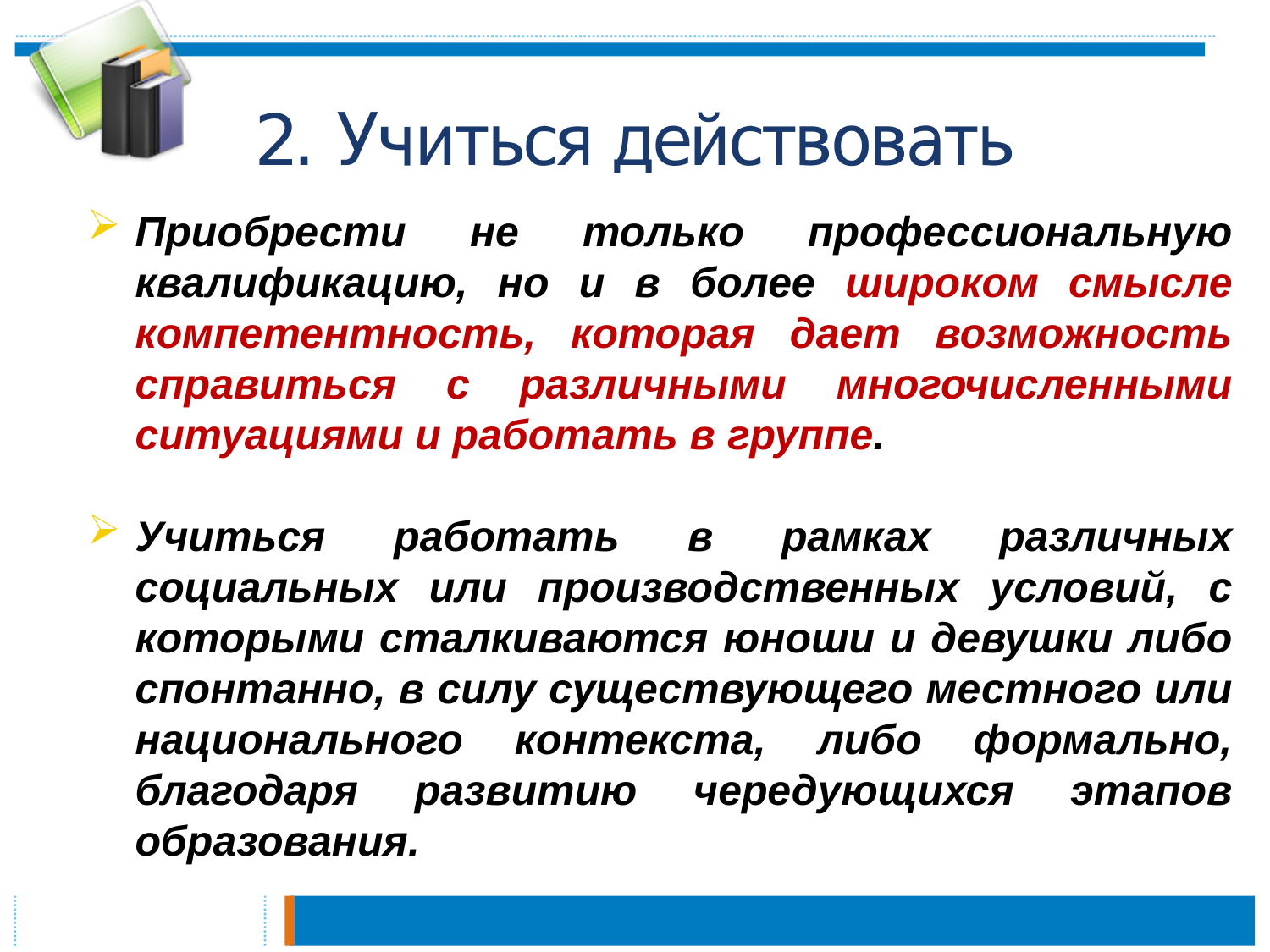

# 2. Учиться действовать
Приобрести не только профессиональную квалификацию, но и в более широком смысле компетентность, которая дает возможность справиться с различными многочисленными ситуациями и работать в группе.

Учиться работать в рамках различных социальных или производственных условий, с которыми сталкиваются юноши и девушки либо спонтанно, в силу существующего местного или национального контекста, либо формально, благодаря развитию чередующихся этапов образования.